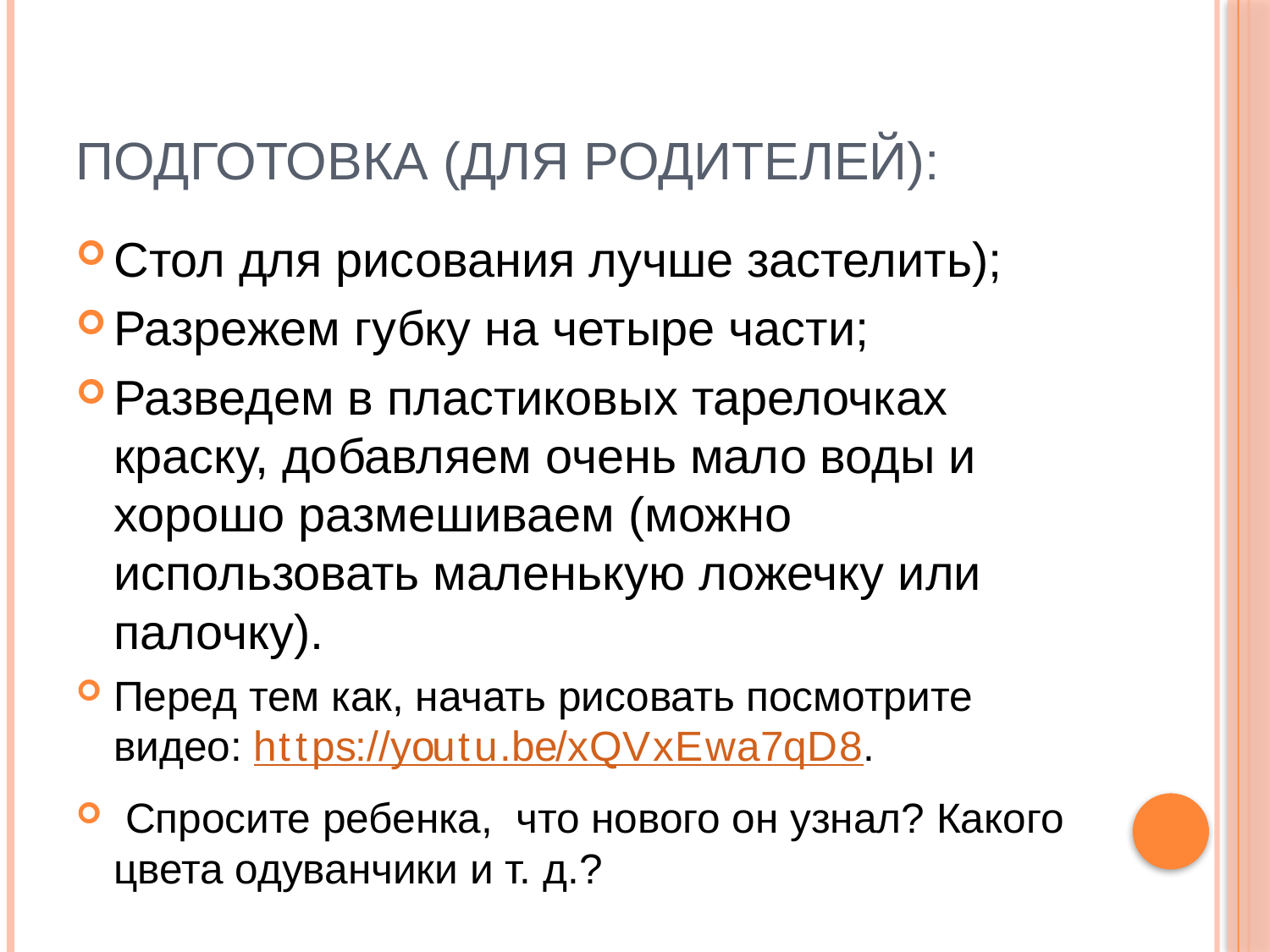

# Подготовка (для родителей):
Стол для рисования лучше застелить);
Разрежем губку на четыре части;
Разведем в пластиковых тарелочках краску, добавляем очень мало воды и хорошо размешиваем (можно использовать маленькую ложечку или палочку).
Перед тем как, начать рисовать посмотрите видео: https://youtu.be/xQVxEwa7qD8.
 Спросите ребенка,  что нового он узнал? Какого цвета одуванчики и т. д.?